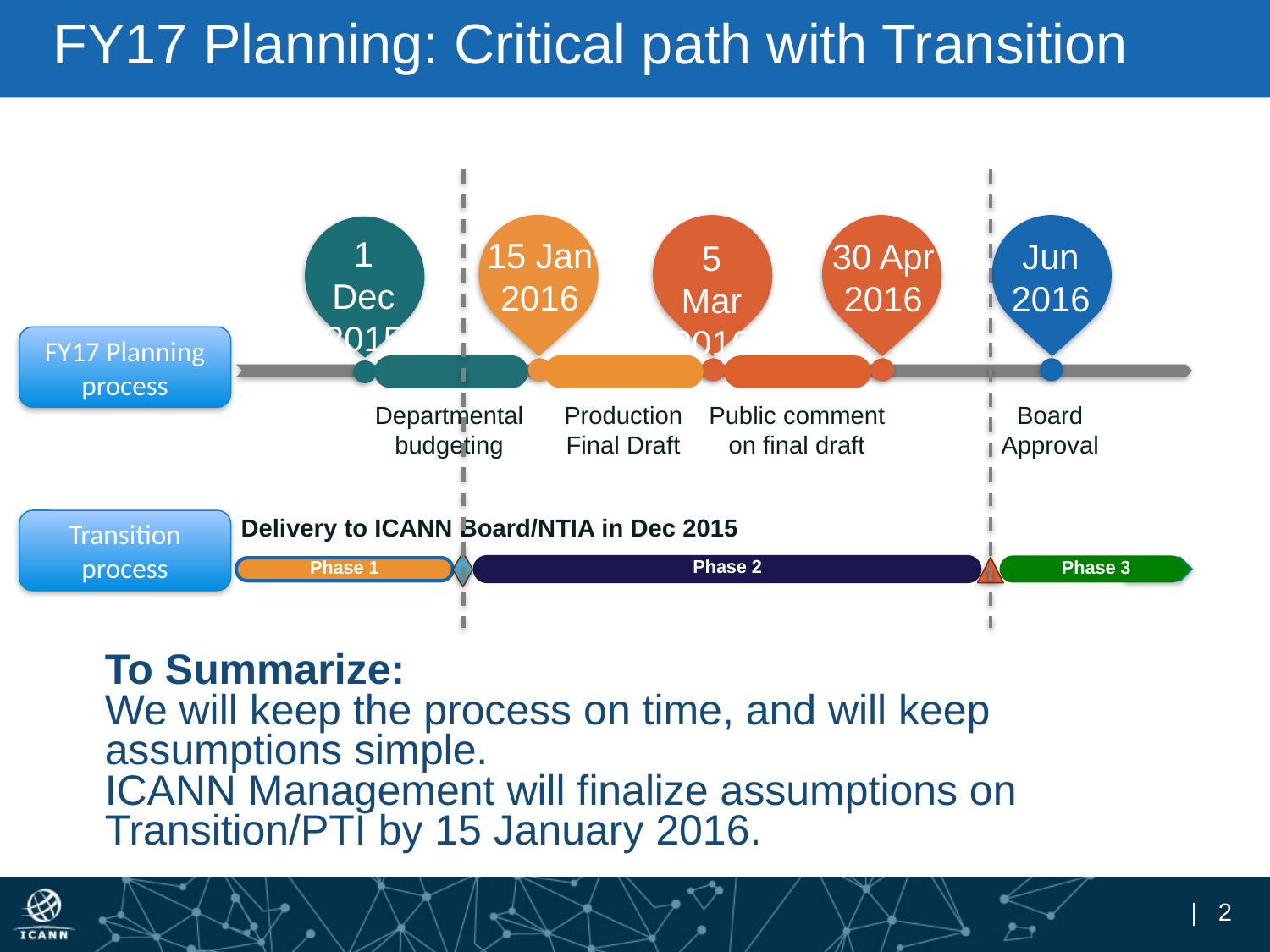

# FY17 Planning: Critical path with Transition

15 Jan
2016

5 Mar
2016

30 Apr
2016

Jun
2016

1 Dec 2015
FY17 Planning process

Departmental budgeting
Production
Final Draft
Public comment on final draft
Board Approval
Delivery to ICANN Board/NTIA in Dec 2015
Transition process
Phase 2
Phase 1
Phase 3

To Summarize:
We will keep the process on time, and will keep assumptions simple.
ICANN Management will finalize assumptions on Transition/PTI by 15 January 2016.